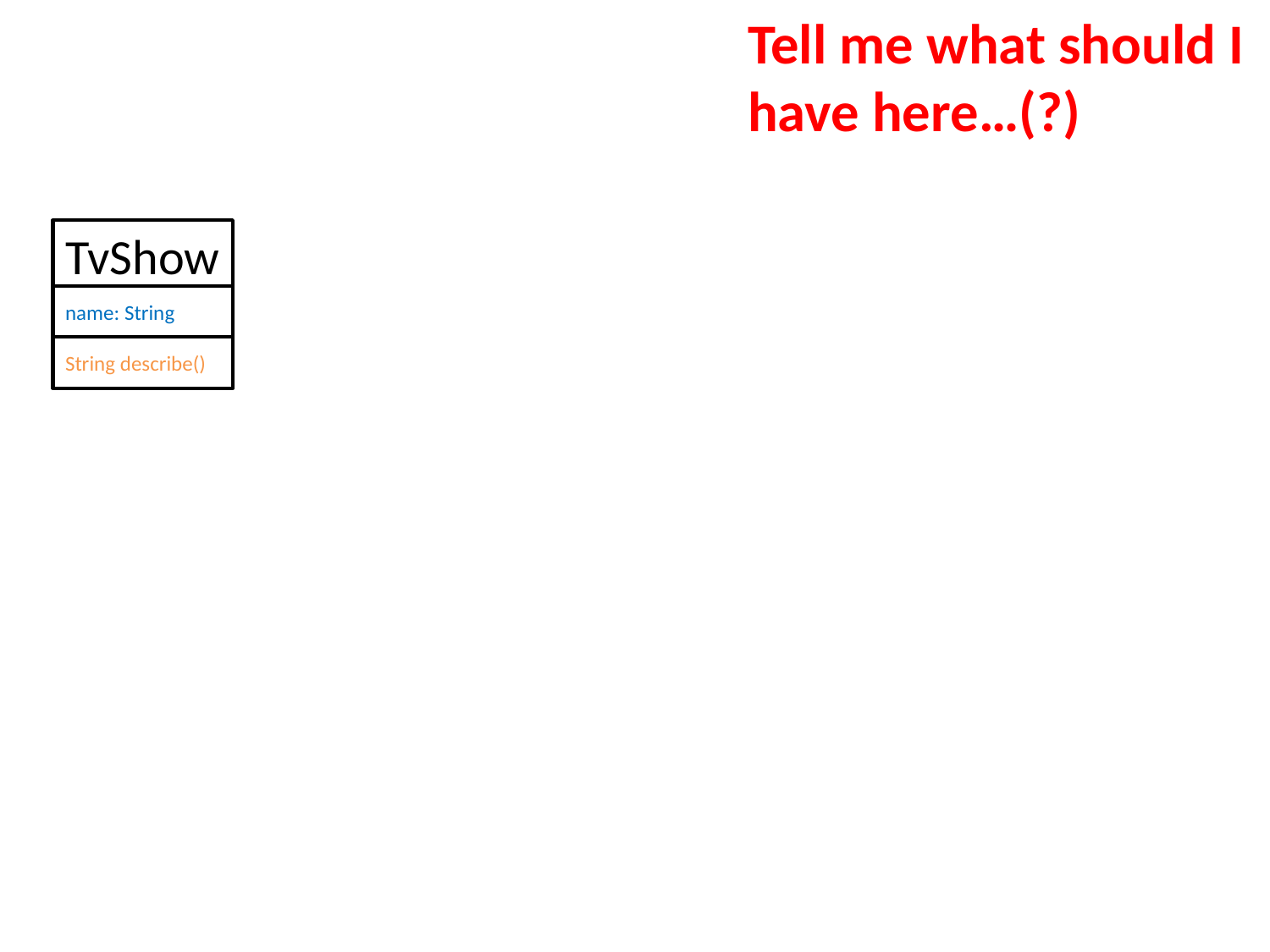

Tell me what should I have here…(?)
TvShow
name: String
String describe()